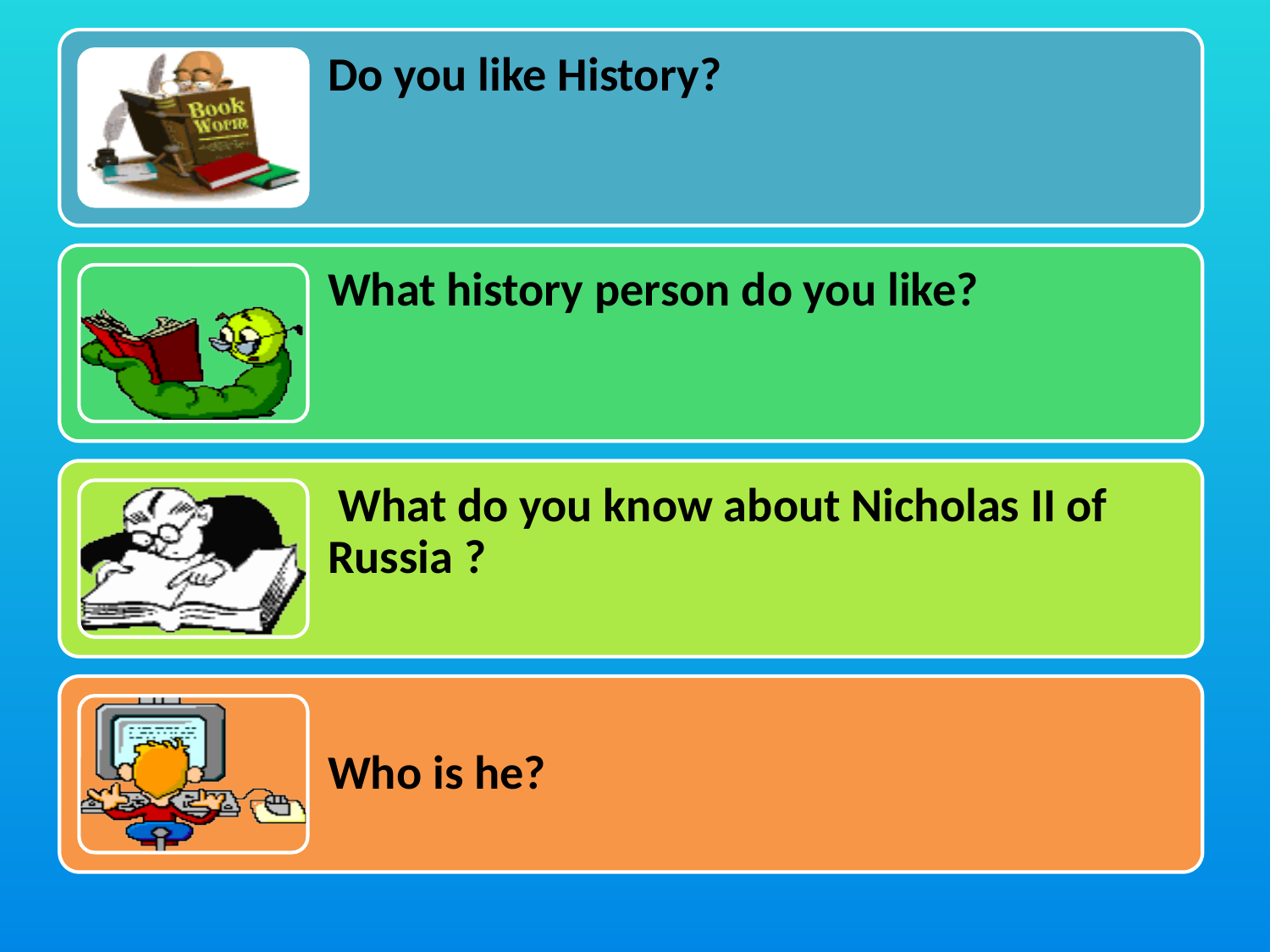

Do you like History?

What history person do you like?

 What do you know about Nicholas II of Russia ?

Who is he?